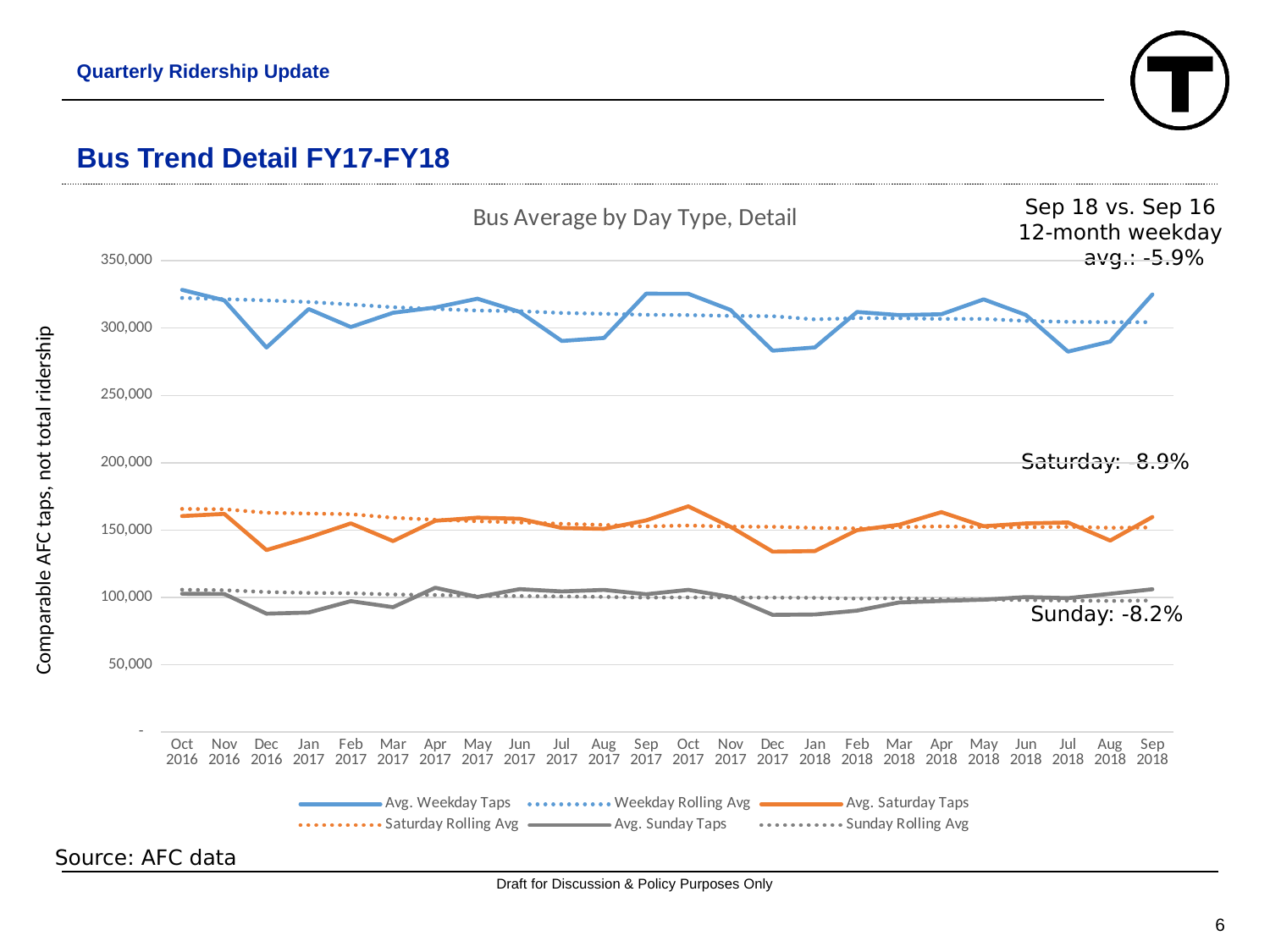

Quarterly Ridership Update
# Bus Trend Detail FY17-FY18

### Chart: Bus Average by Day Type, Detail

| Category | Avg. Weekday Taps | Weekday Rolling Avg | Avg. Saturday Taps | Saturday Rolling Avg | Avg. Sunday Taps | Sunday Rolling Avg |
|---|---|---|---|---|---|---|
| Oct 2016 | 328384.4761904762 | 322361.7574695137 | 160388.6 | 165711.80416666667 | 102720.2 | 105697.82083333332 |
| Nov 2016 | 320599.90476190473 | 321501.7661996724 | 162018.0 | 165450.76249999998 | 102546.75 | 105348.46666666666 |
| Dec 2016 | 285556.0909090909 | 320551.0273986184 | 135138.2 | 162811.55000000002 | 87925.0 | 103992.15416666667 |
| Jan 2017 | 314153.05 | 319362.0140214254 | 144463.75 | 162285.11250000002 | 88767.0 | 103302.83749999998 |
| Feb 2017 | 300773.8947368421 | 317504.29691616225 | 154981.25 | 161796.65416666667 | 97245.25 | 103107.56666666665 |
| Mar 2017 | 311353.7826086957 | 315463.6773509449 | 141838.75 | 159147.82083333333 | 92734.5 | 102166.33749999998 |
| Apr 2017 | 315286.05 | 314222.1378668179 | 156881.8 | 157646.77083333334 | 107176.6 | 101792.325 |
| May 2017 | 321827.7272727273 | 313035.48815541813 | 159201.25 | 156557.0 | 100311.0 | 101150.30833333333 |
| Jun 2017 | 312051.5909090909 | 312569.7798220848 | 158419.75 | 155617.4375 | 106118.25 | 101022.03750000002 |
| Jul 2017 | 290414.55 | 311225.6089887515 | 151573.0 | 154660.98750000002 | 104414.6 | 100705.05416666665 |
| Aug 2017 | 292644.26086956525 | 310627.380727882 | 150871.25 | 153826.84166666667 | 105578.0 | 100384.30416666665 |
| Sep 2017 | 325521.05 | 309880.5356881994 | 157191.2 | 152747.23333333334 | 102333.0 | 99822.5125 |
| Oct 2017 | 325482.9090909091 | 309638.7384299022 | 167660.5 | 153353.225 | 105633.6 | 100065.29583333334 |
| Nov 2017 | 313484.85714285716 | 309045.8177949815 | 152451.75 | 152556.0375 | 100375.75 | 99884.37916666667 |
| Dec 2017 | 283216.05 | 308850.8143858906 | 133973.2 | 152458.95416666666 | 87030.6 | 99809.84583333333 |
| Jan 2018 | 285655.5714285714 | 306476.0245049382 | 134414.0 | 151621.475 | 87311.0 | 99688.5125 |
| Feb 2018 | 311951.4210526316 | 307407.485031254 | 149902.5 | 151198.24583333332 | 90162.25 | 99098.2625 |
| Mar 2018 | 309632.0 | 307264.003147196 | 153968.0 | 152209.01666666666 | 96270.0 | 99392.8875 |
| Apr 2018 | 310262.7619047619 | 306845.39580592624 | 163327.0 | 152746.11666666667 | 97372.2 | 98575.85416666664 |
| May 2018 | 321344.45454545453 | 306805.1230786535 | 152861.25 | 152217.78333333333 | 98322.75 | 98410.16666666667 |
| Jun 2018 | 309788.71428571426 | 305293.5416724865 | 154924.2 | 152087.32916666666 | 100217.75 | 98039.27499999998 |
| Jul 2018 | 282508.5909090909 | 304634.7117482441 | 155622.0 | 152424.74583333332 | 99466.8 | 97626.95833333333 |
| Aug 2018 | 290035.3043478261 | 304417.29870476585 | 142206.5 | 151702.68333333332 | 102690.5 | 97386.33333333333 |
| Sep 2018 | 324949.2631578947 | 304369.64980125707 | 159690.8 | 151910.9833333333 | 106051.6 | 97696.21666666667 |
Sep 18 vs. Sep 16
12-month weekday  avg.: -5.9%
Comparable AFC taps, not total ridership
Saturday: -8.9%
Sunday: -8.2%
Source: AFC data